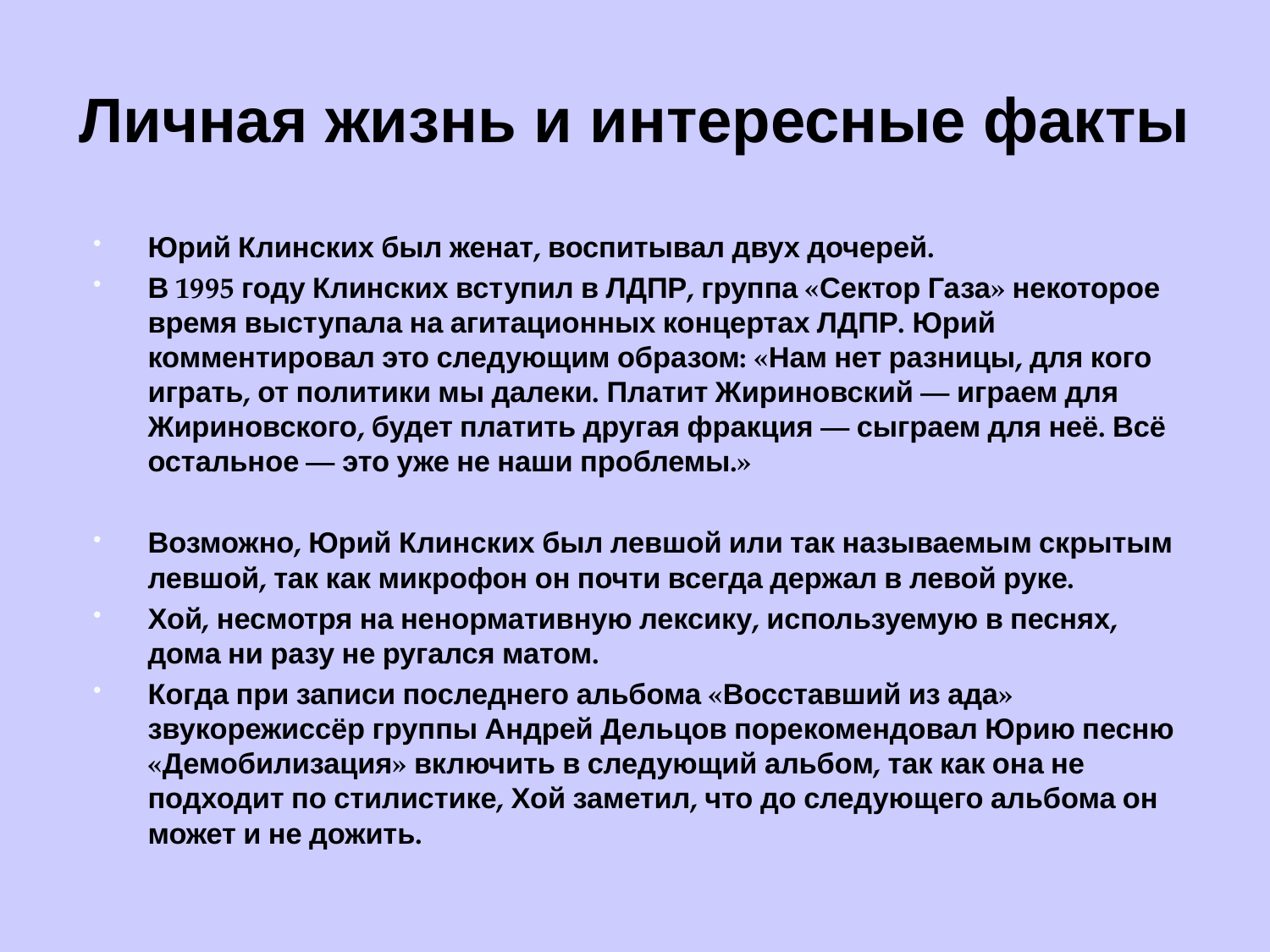

# Личная жизнь и интересные факты
Юрий Клинских был женат, воспитывал двух дочерей.
В 1995 году Клинских вступил в ЛДПР, группа «Сектор Газа» некоторое время выступала на агитационных концертах ЛДПР. Юрий комментировал это следующим образом: «Нам нет разницы, для кого играть, от политики мы далеки. Платит Жириновский — играем для Жириновского, будет платить другая фракция — сыграем для неё. Всё остальное — это уже не наши проблемы.»

Возможно, Юрий Клинских был левшой или так называемым скрытым левшой, так как микрофон он почти всегда держал в левой руке.
Хой, несмотря на ненормативную лексику, используемую в песнях, дома ни разу не ругался матом.
Когда при записи последнего альбома «Восставший из ада» звукорежиссёр группы Андрей Дельцов порекомендовал Юрию песню «Демобилизация» включить в следующий альбом, так как она не подходит по стилистике, Хой заметил, что до следующего альбома он может и не дожить.